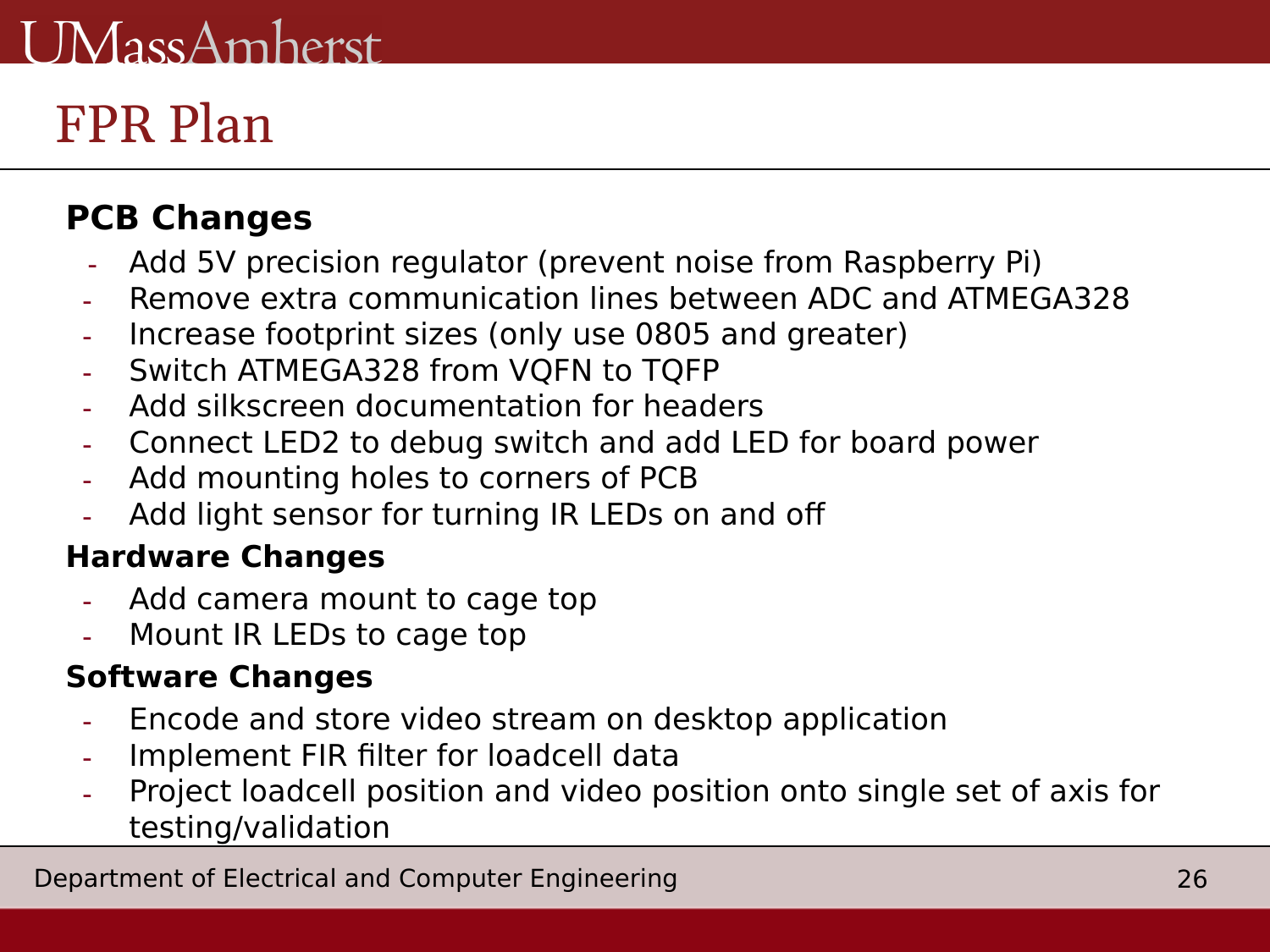

# FPR Plan
PCB Changes
Add 5V precision regulator (prevent noise from Raspberry Pi)
Remove extra communication lines between ADC and ATMEGA328
Increase footprint sizes (only use 0805 and greater)
Switch ATMEGA328 from VQFN to TQFP
Add silkscreen documentation for headers
Connect LED2 to debug switch and add LED for board power
Add mounting holes to corners of PCB
Add light sensor for turning IR LEDs on and off
Hardware Changes
Add camera mount to cage top
Mount IR LEDs to cage top
Software Changes
Encode and store video stream on desktop application
Implement FIR filter for loadcell data
Project loadcell position and video position onto single set of axis for testing/validation